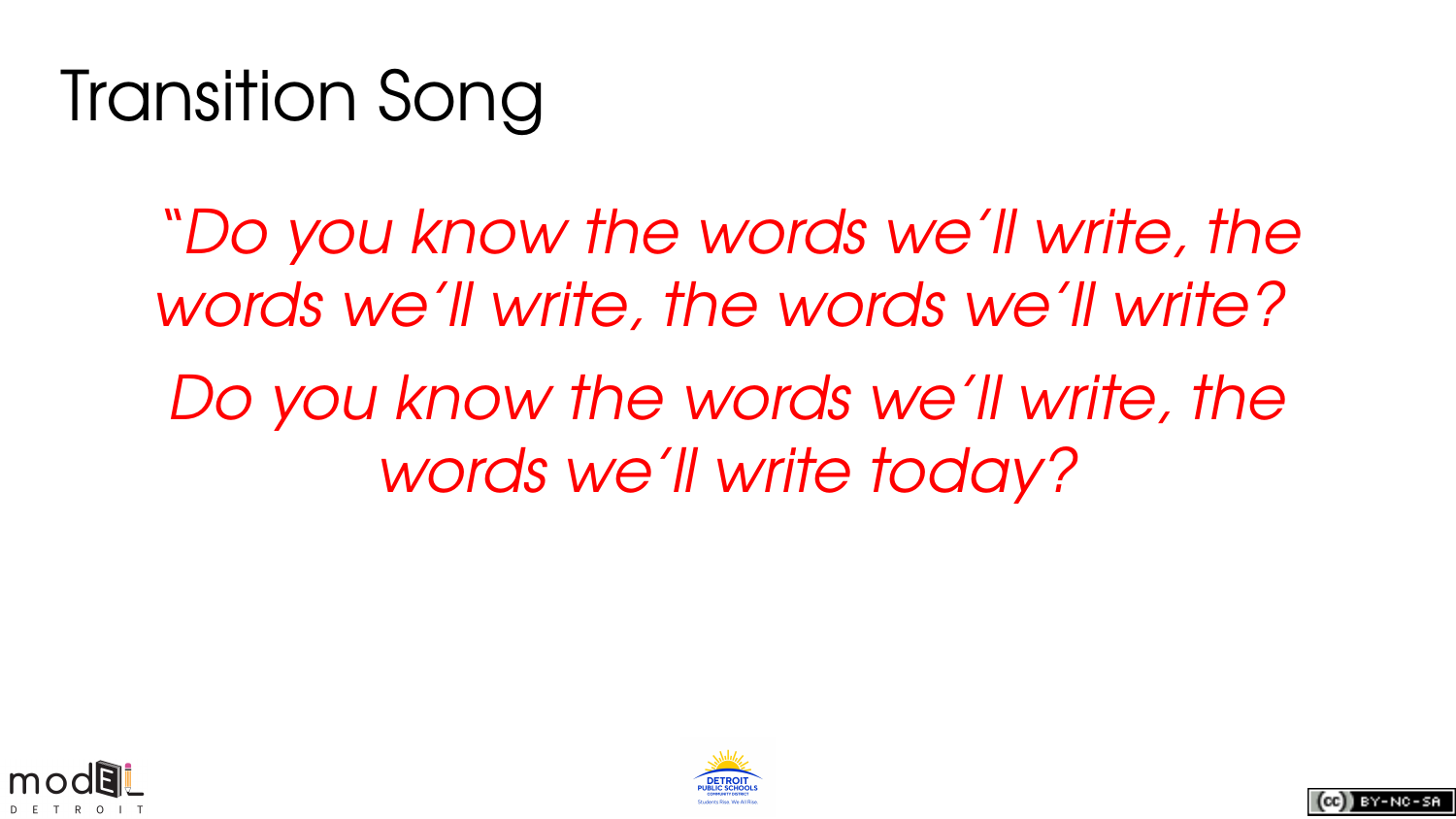

# Transition Song
“Do you know the words we’ll write, the words we’ll write, the words we’ll write?
Do you know the words we’ll write, the words we’ll write today?